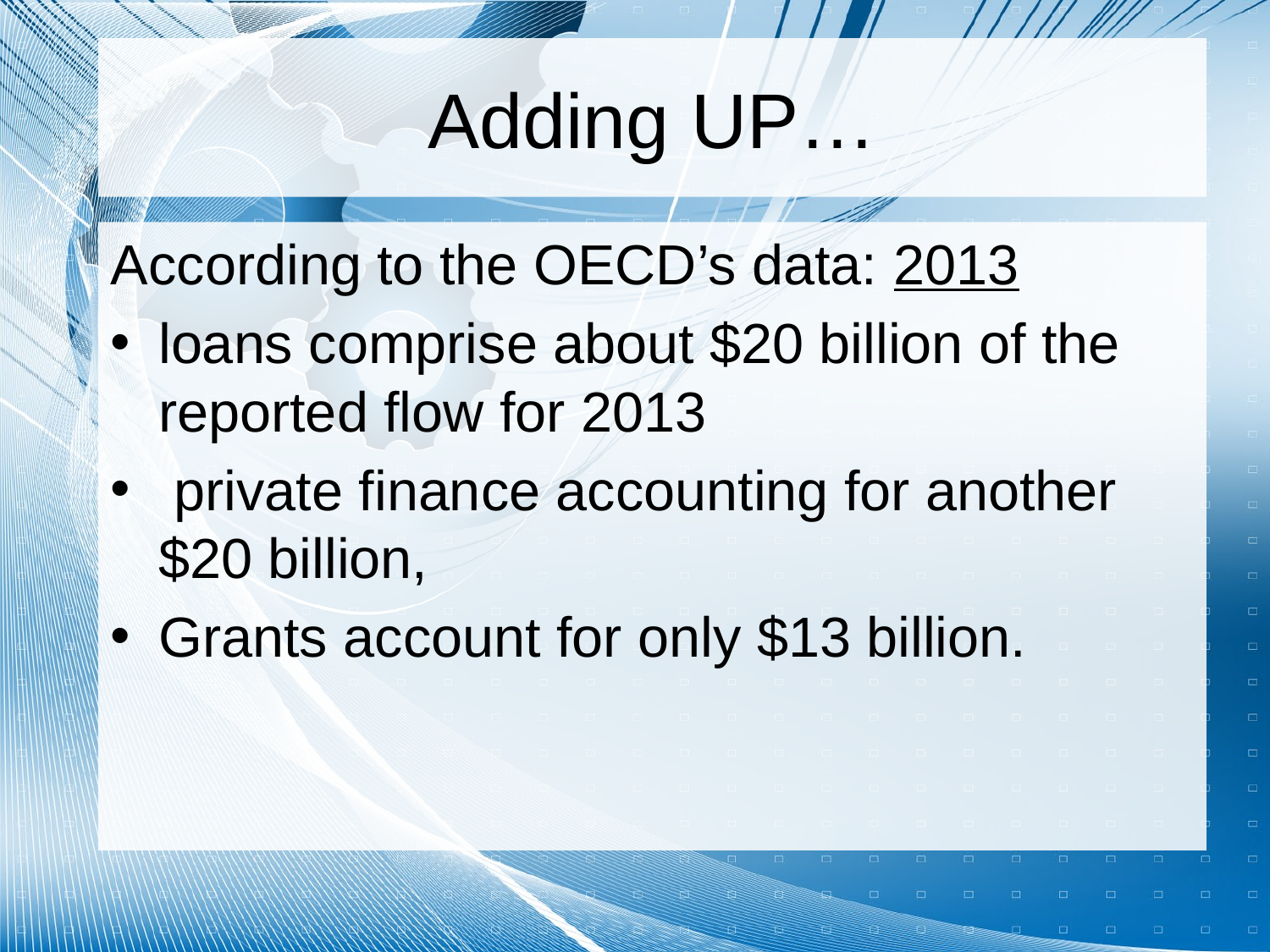

# Adding UP…
According to the OECD’s data: 2013
loans comprise about $20 billion of the reported flow for 2013
 private finance accounting for another $20 billion,
Grants account for only $13 billion.